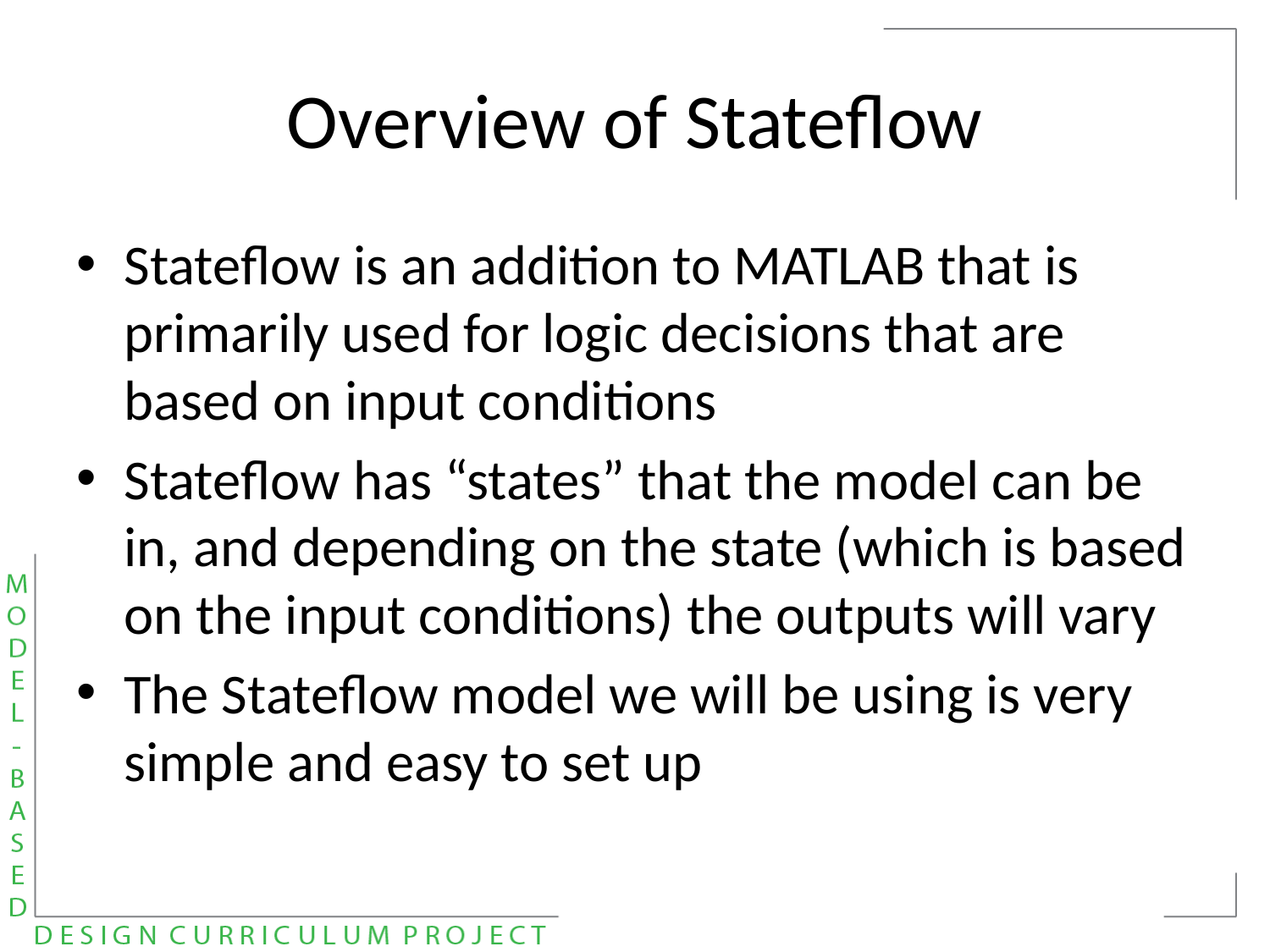

# Overview of Stateflow
Stateflow is an addition to MATLAB that is primarily used for logic decisions that are based on input conditions
Stateflow has “states” that the model can be in, and depending on the state (which is based on the input conditions) the outputs will vary
The Stateflow model we will be using is very simple and easy to set up